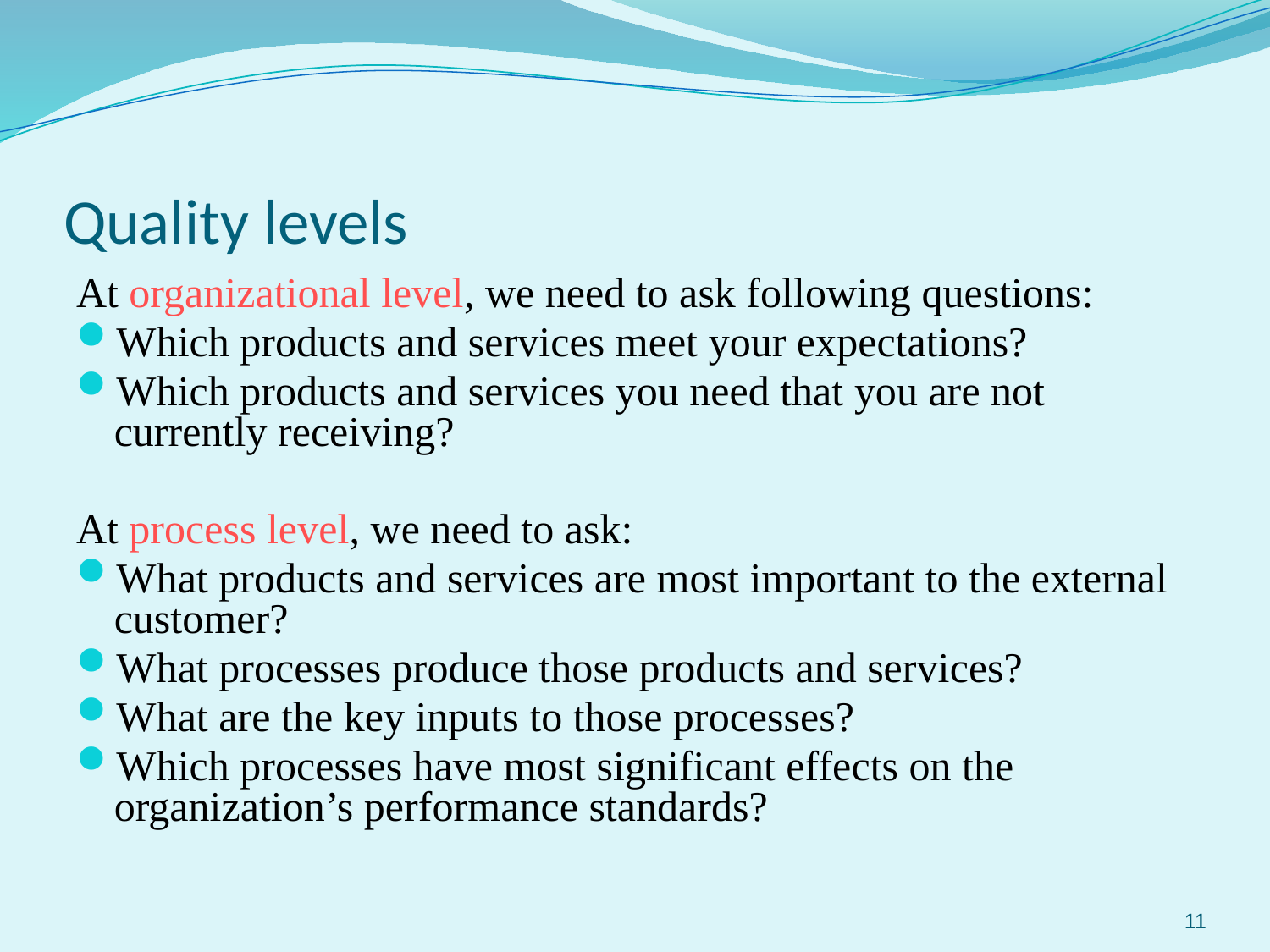

# Quality levels
At organizational level, we need to ask following questions:
Which products and services meet your expectations?
Which products and services you need that you are not currently receiving?

At process level, we need to ask:
What products and services are most important to the external customer?
What processes produce those products and services?
What are the key inputs to those processes?
Which processes have most significant effects on the organization’s performance standards?
11